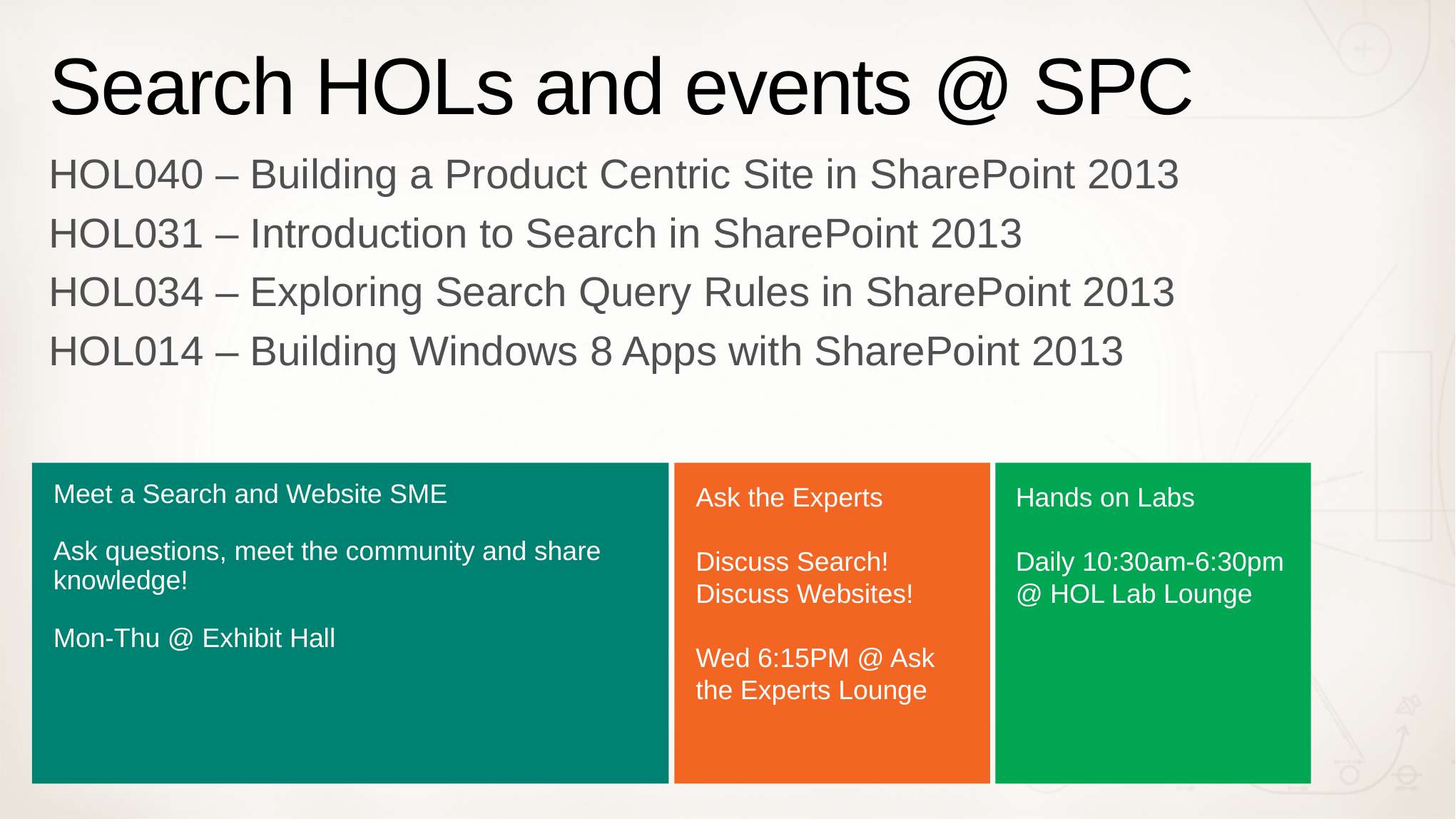

# Search HOLs and events @ SPC
HOL040 – Building a Product Centric Site in SharePoint 2013
HOL031 – Introduction to Search in SharePoint 2013
HOL034 – Exploring Search Query Rules in SharePoint 2013
HOL014 – Building Windows 8 Apps with SharePoint 2013
Meet a Search and Website SME

Ask questions, meet the community and share knowledge!

Mon-Thu @ Exhibit Hall
Ask the Experts

Discuss Search!
Discuss Websites!

Wed 6:15PM @ Ask the Experts Lounge

Hands on Labs

Daily 10:30am-6:30pm @ HOL Lab Lounge